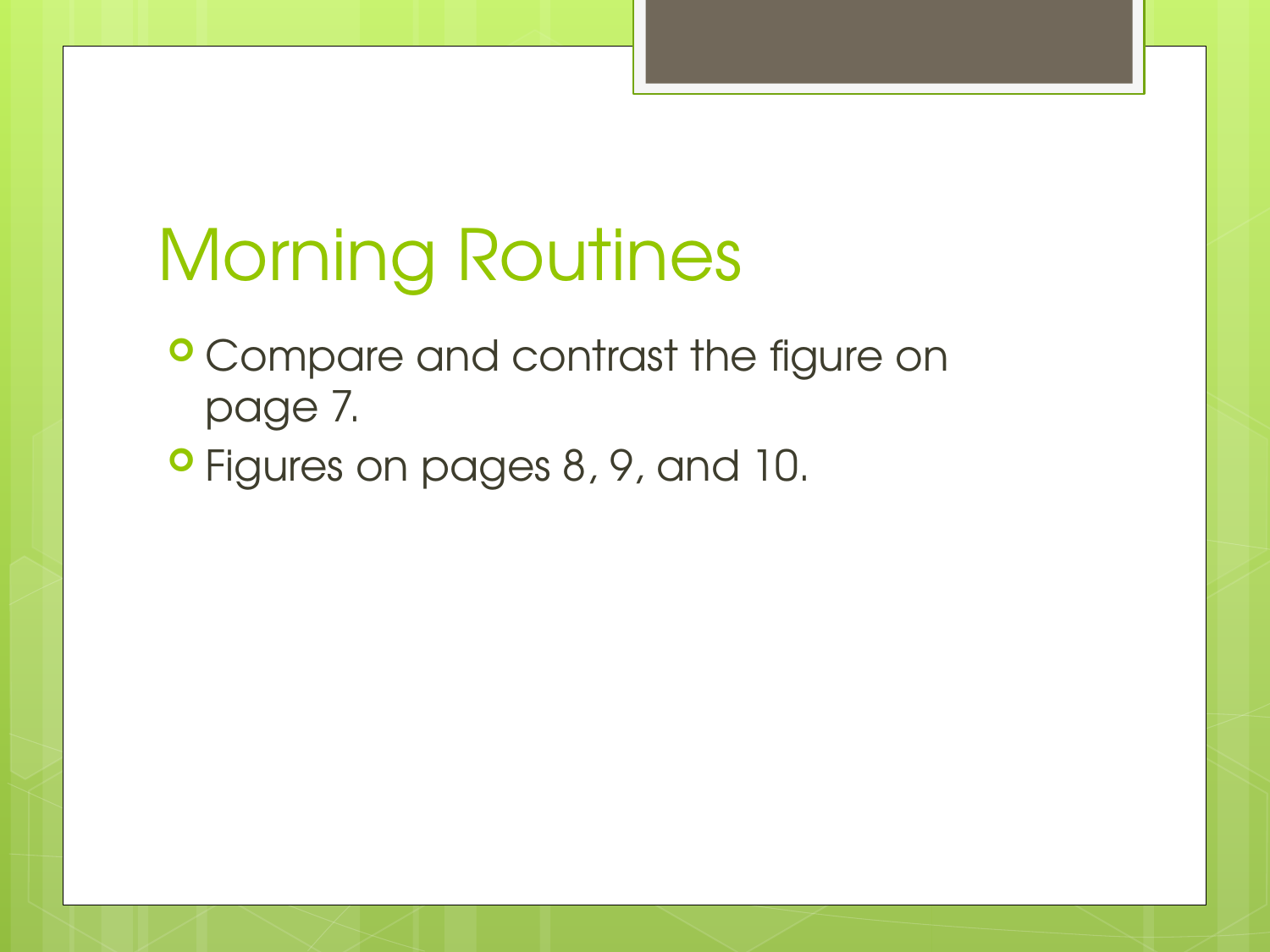

# Morning Routines
Compare and contrast the figure on page 7.
Figures on pages 8, 9, and 10.